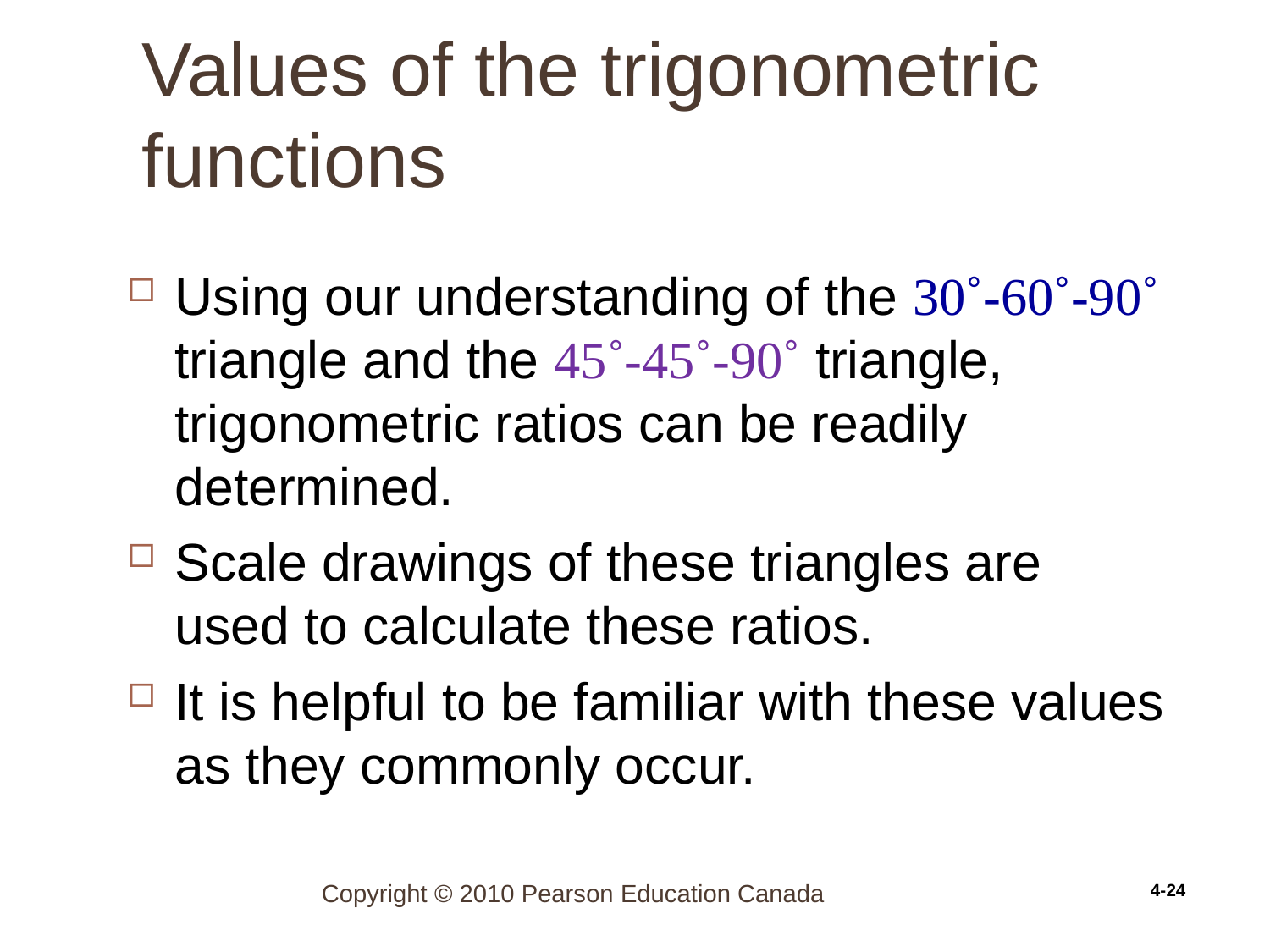

# Values of the trigonometric functions
4-24
Using our understanding of the 30˚-60˚-90˚ triangle and the 45˚-45˚-90˚ triangle, trigonometric ratios can be readily determined.
Scale drawings of these triangles are used to calculate these ratios.
It is helpful to be familiar with these values as they commonly occur.
Copyright © 2010 Pearson Education Canada
4-24